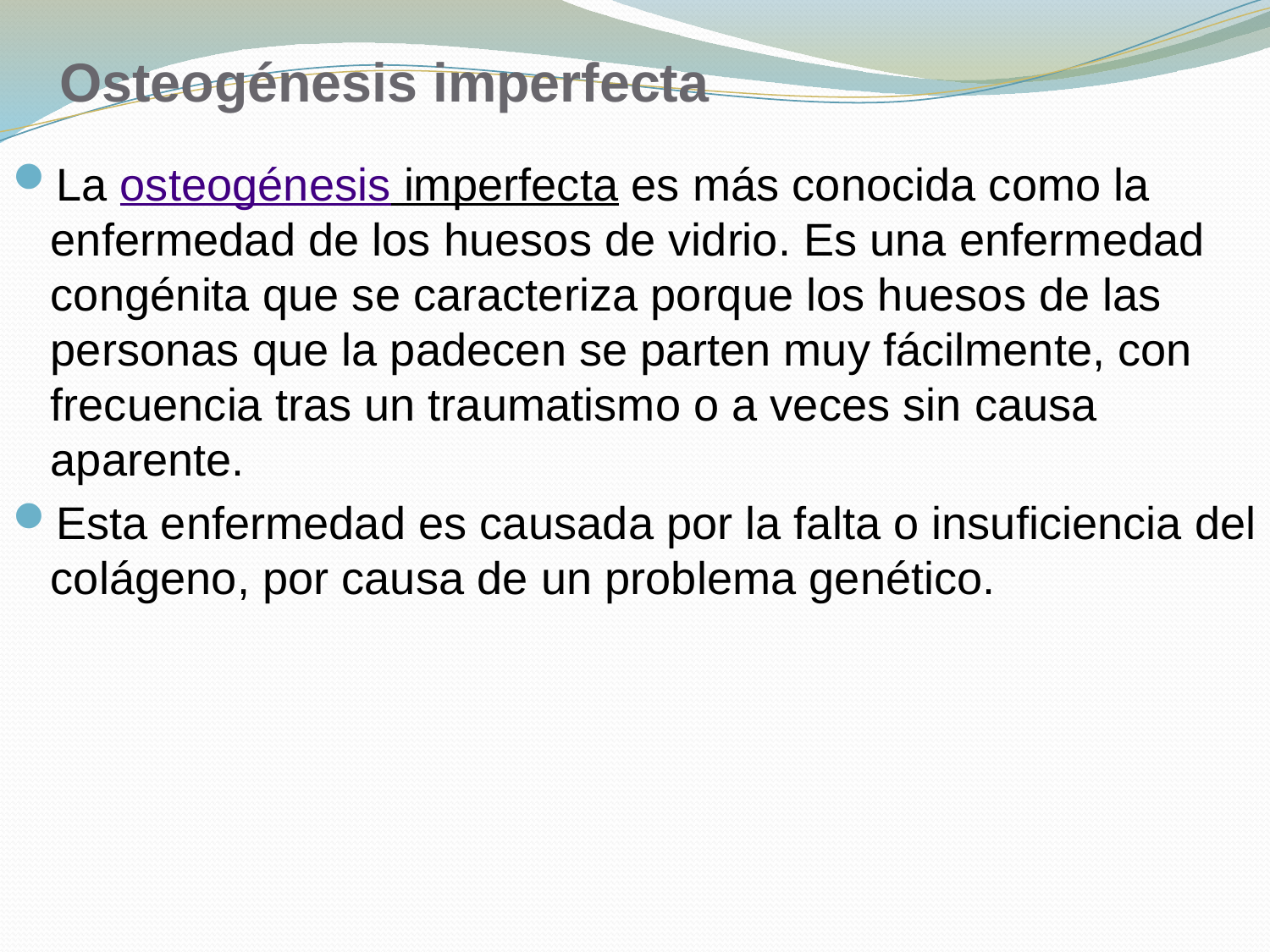

# Osteogénesis imperfecta
La osteogénesis imperfecta es más conocida como la enfermedad de los huesos de vidrio. Es una enfermedad congénita que se caracteriza porque los huesos de las personas que la padecen se parten muy fácilmente, con frecuencia tras un traumatismo o a veces sin causa aparente.
Esta enfermedad es causada por la falta o insuficiencia del colágeno, por causa de un problema genético.